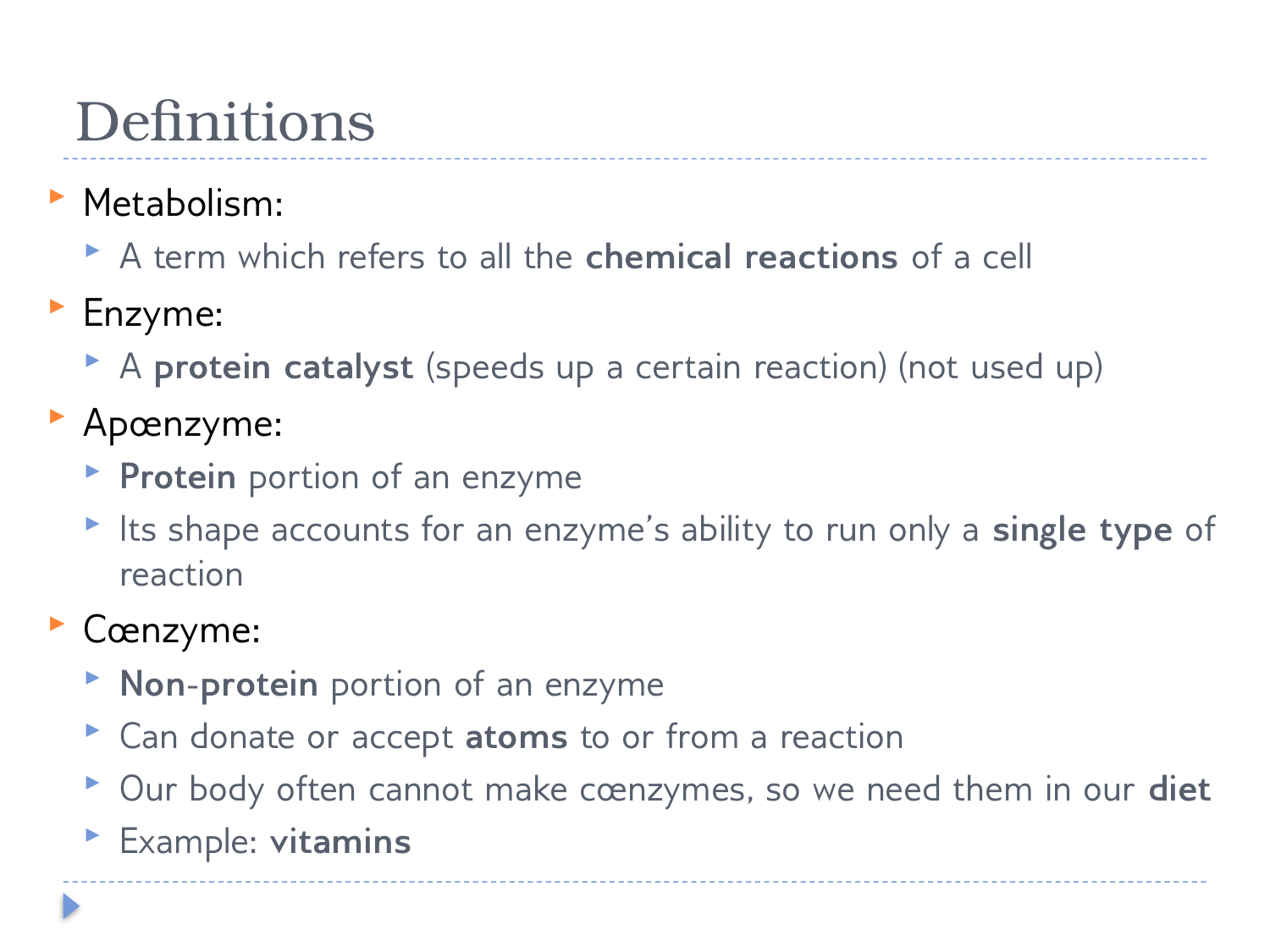

# Definitions
Metabolism:
A term which refers to all the chemical reactions of a cell
Enzyme:
A protein catalyst (speeds up a certain reaction) (not used up)
Apoenzyme:
Protein portion of an enzyme
Its shape accounts for an enzyme’s ability to run only a single type of reaction
Coenzyme:
Non-protein portion of an enzyme
Can donate or accept atoms to or from a reaction
Our body often cannot make coenzymes, so we need them in our diet
Example: vitamins